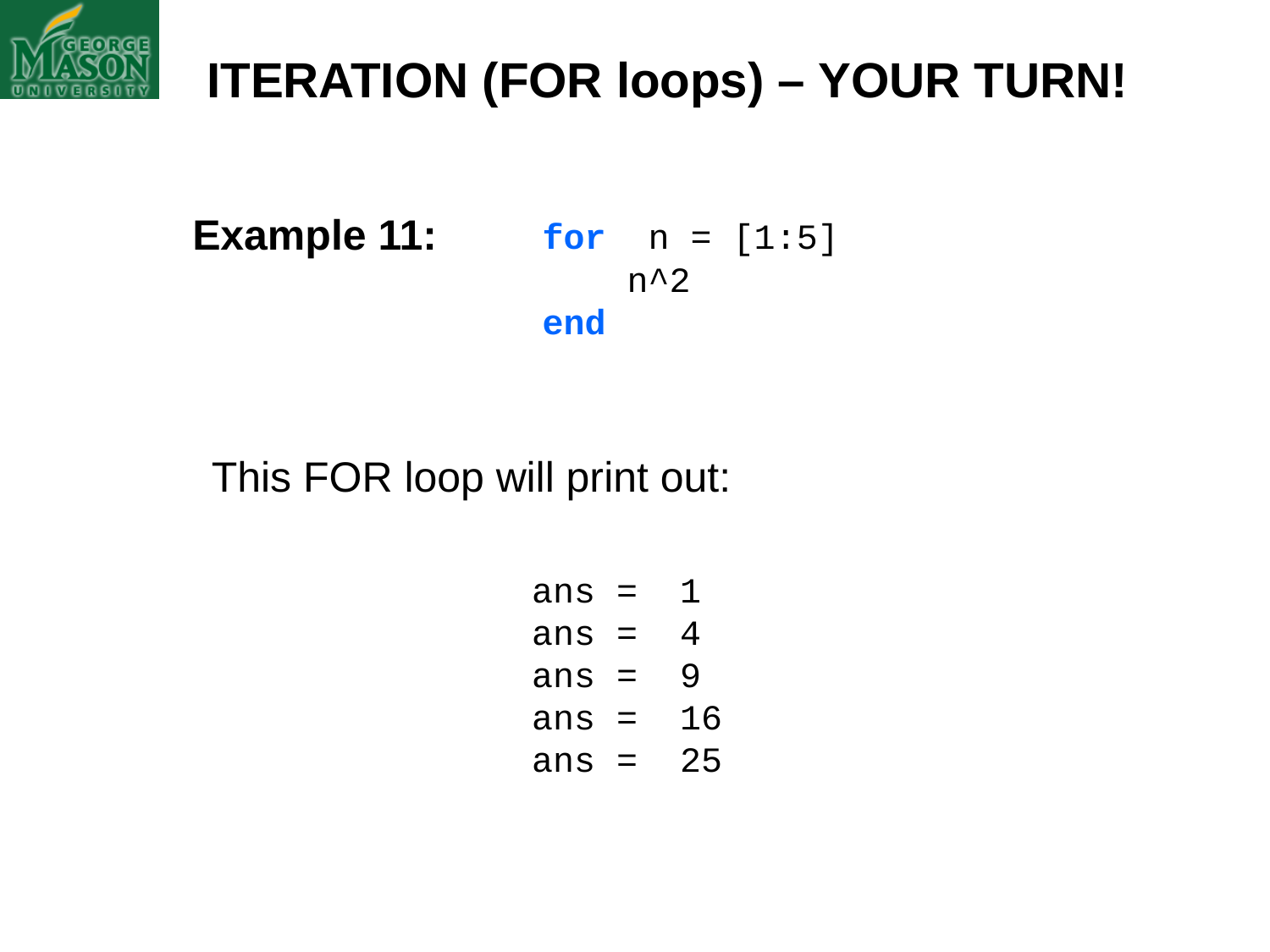

ITERATION (FOR loops) – YOUR TURN!
Example 11:
for  n = [1:5]
    n^2
end
This FOR loop will print out:
ans =  1
ans =  4
ans =  9
ans =  16
ans =  25